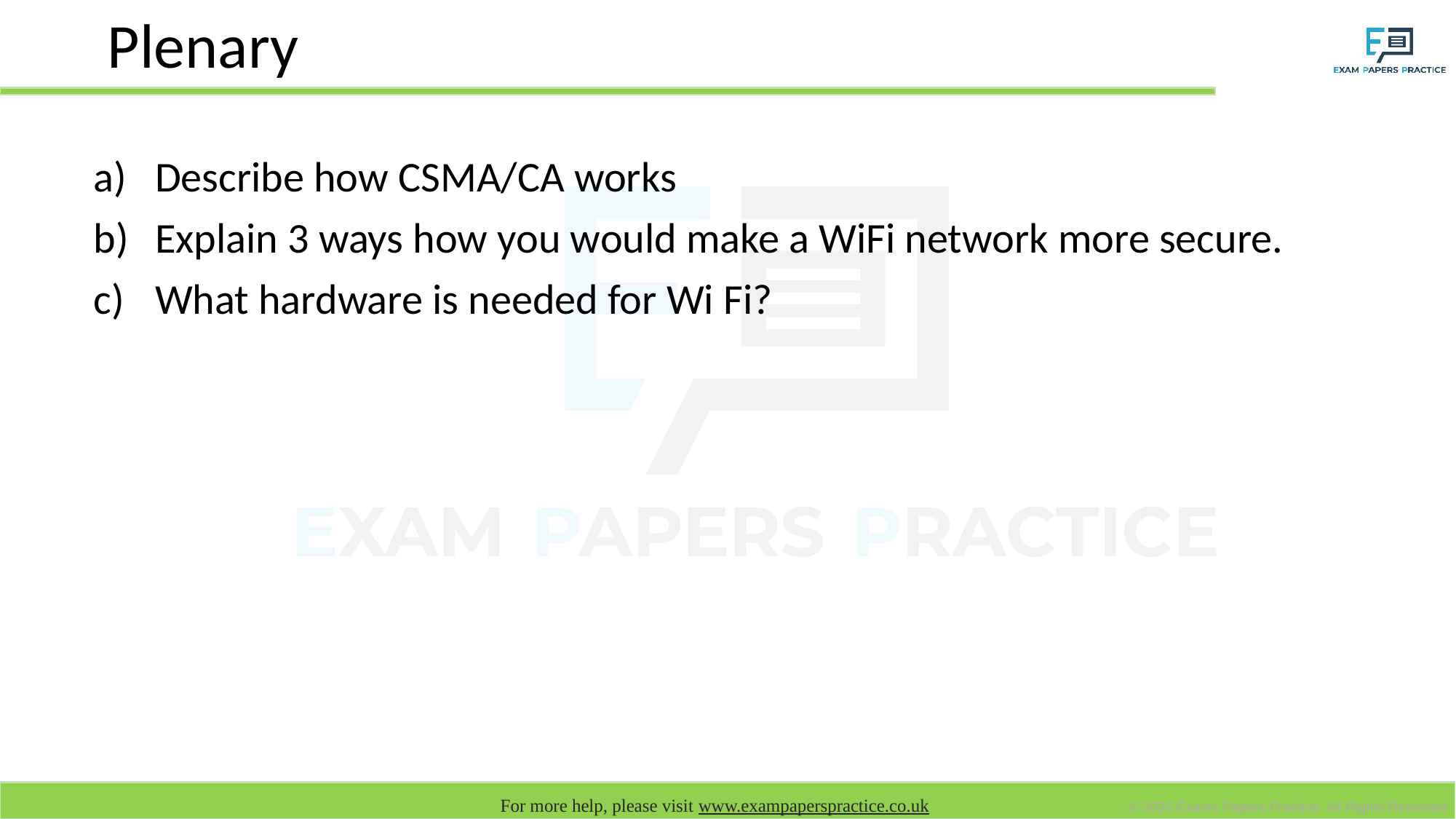

# Plenary
Describe how CSMA/CA works
Explain 3 ways how you would make a WiFi network more secure.
What hardware is needed for Wi Fi?